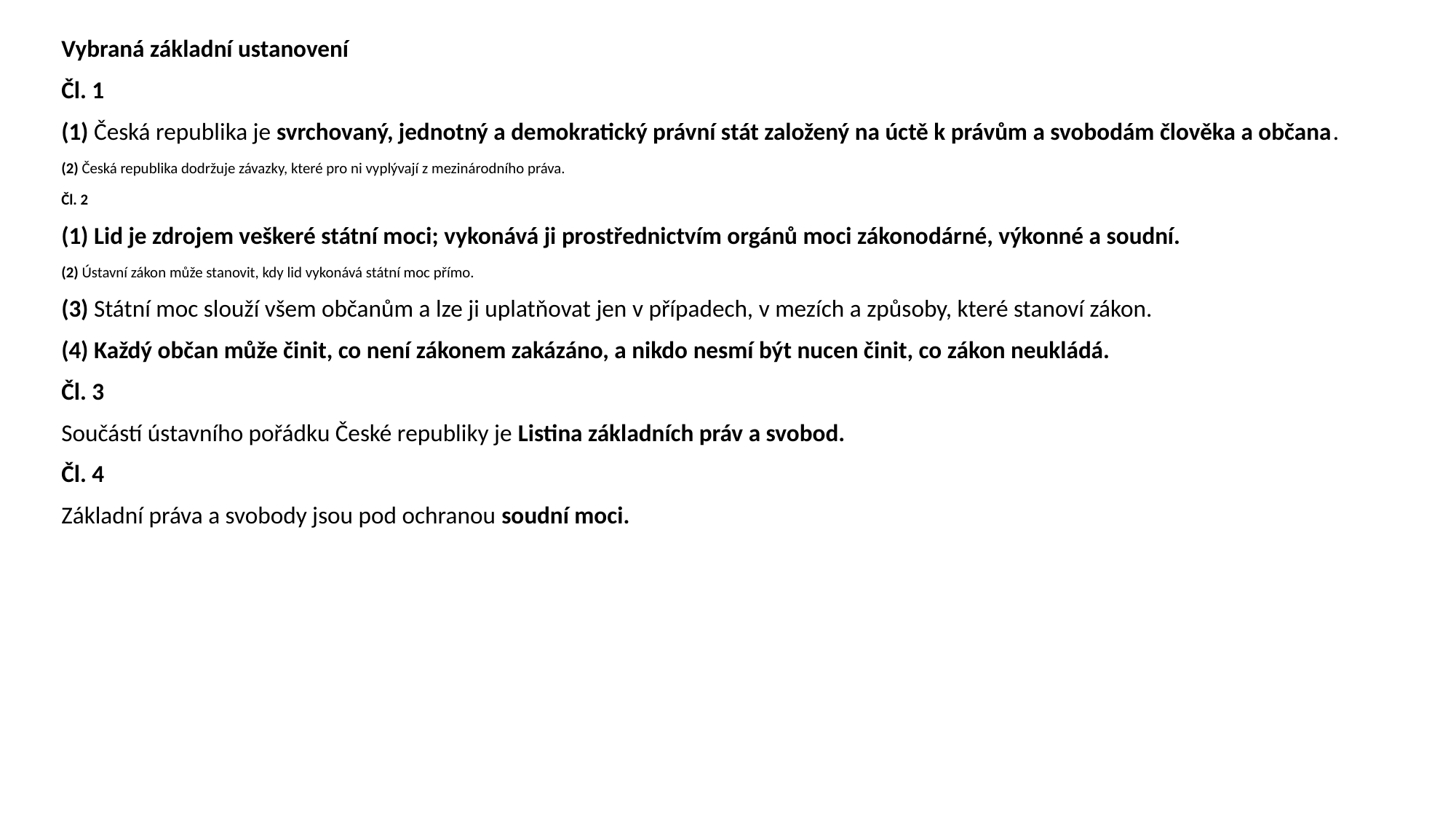

Vybraná základní ustanovení
Čl. 1
(1) Česká republika je svrchovaný, jednotný a demokratický právní stát založený na úctě k právům a svobodám člověka a občana.
(2) Česká republika dodržuje závazky, které pro ni vyplývají z mezinárodního práva.
Čl. 2
(1) Lid je zdrojem veškeré státní moci; vykonává ji prostřednictvím orgánů moci zákonodárné, výkonné a soudní.
(2) Ústavní zákon může stanovit, kdy lid vykonává státní moc přímo.
(3) Státní moc slouží všem občanům a lze ji uplatňovat jen v případech, v mezích a způsoby, které stanoví zákon.
(4) Každý občan může činit, co není zákonem zakázáno, a nikdo nesmí být nucen činit, co zákon neukládá.
Čl. 3
Součástí ústavního pořádku České republiky je Listina základních práv a svobod.
Čl. 4
Základní práva a svobody jsou pod ochranou soudní moci.